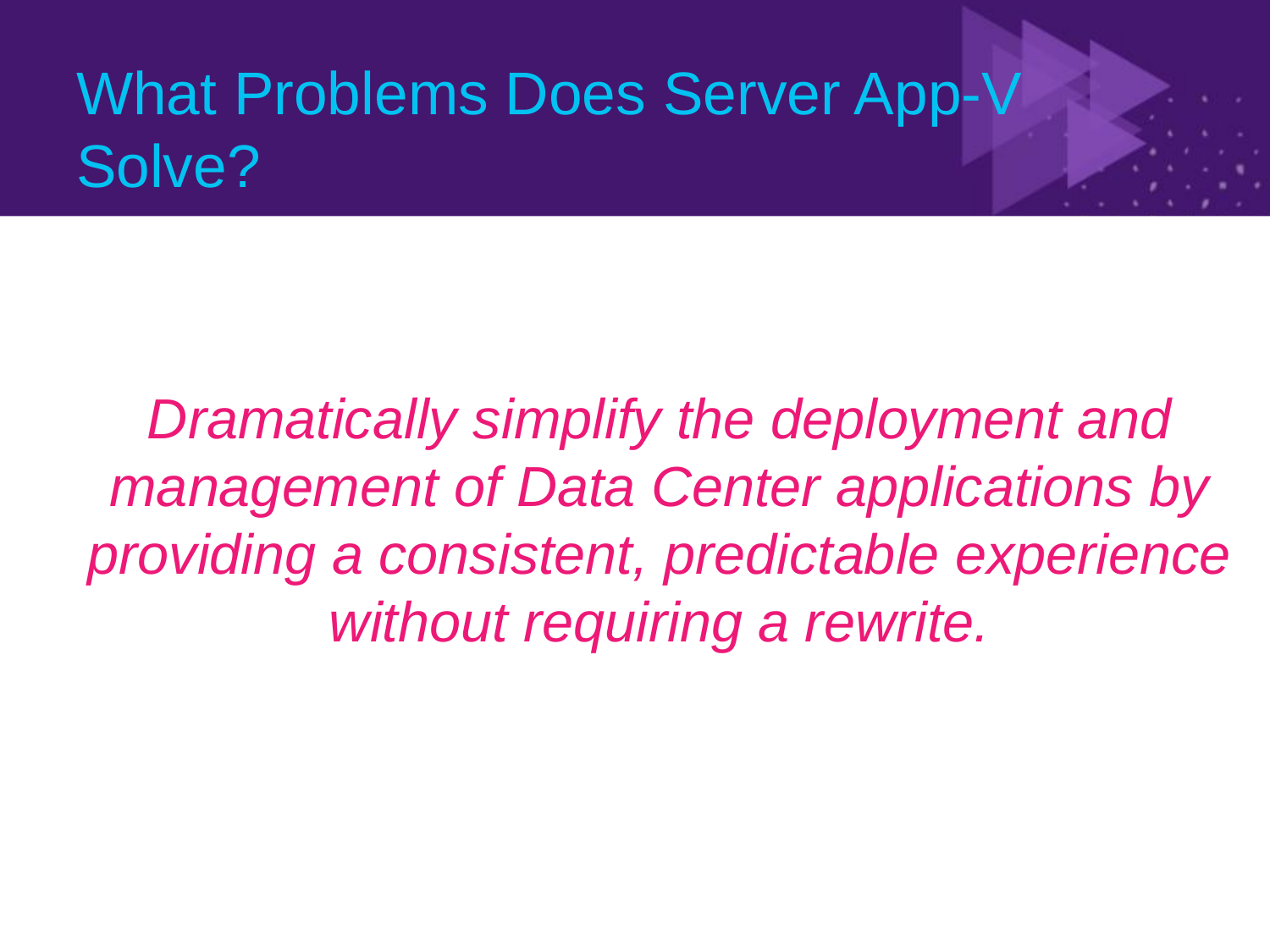

# What Problems Does Server App-V Solve?

Dramatically simplify the deployment and management of Data Center applications by providing a consistent, predictable experience without requiring a rewrite.